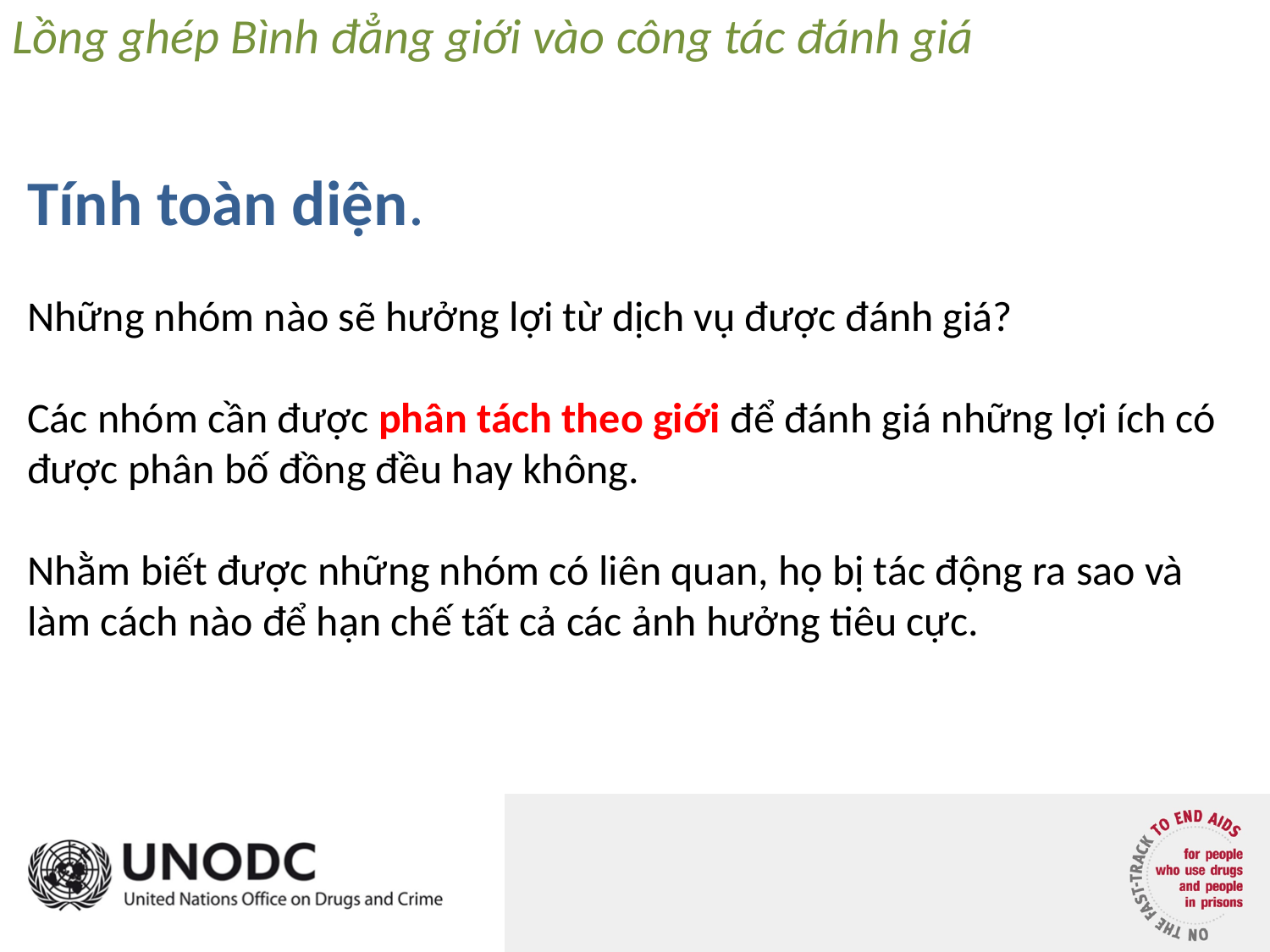

Lồng ghép Bình đẳng giới vào công tác đánh giá
Tính toàn diện.

Những nhóm nào sẽ hưởng lợi từ dịch vụ được đánh giá?

Các nhóm cần được phân tách theo giới để đánh giá những lợi ích có được phân bố đồng đều hay không.

Nhằm biết được những nhóm có liên quan, họ bị tác động ra sao và làm cách nào để hạn chế tất cả các ảnh hưởng tiêu cực.